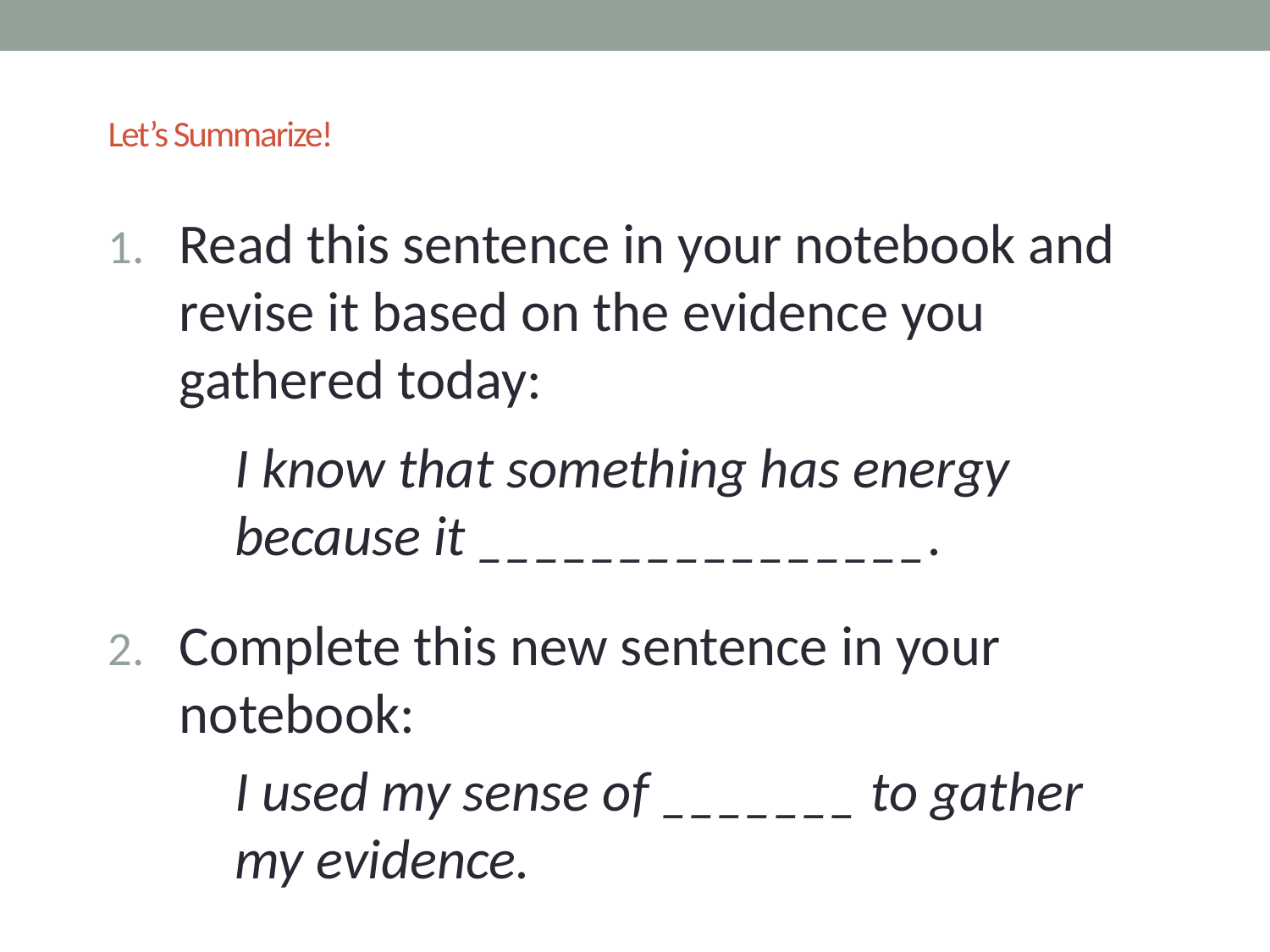

# Let’s Summarize!
Read this sentence in your notebook and revise it based on the evidence you gathered today:
I know that something has energy because it ________________.
Complete this new sentence in your notebook:
I used my sense of _______ to gather
my evidence.